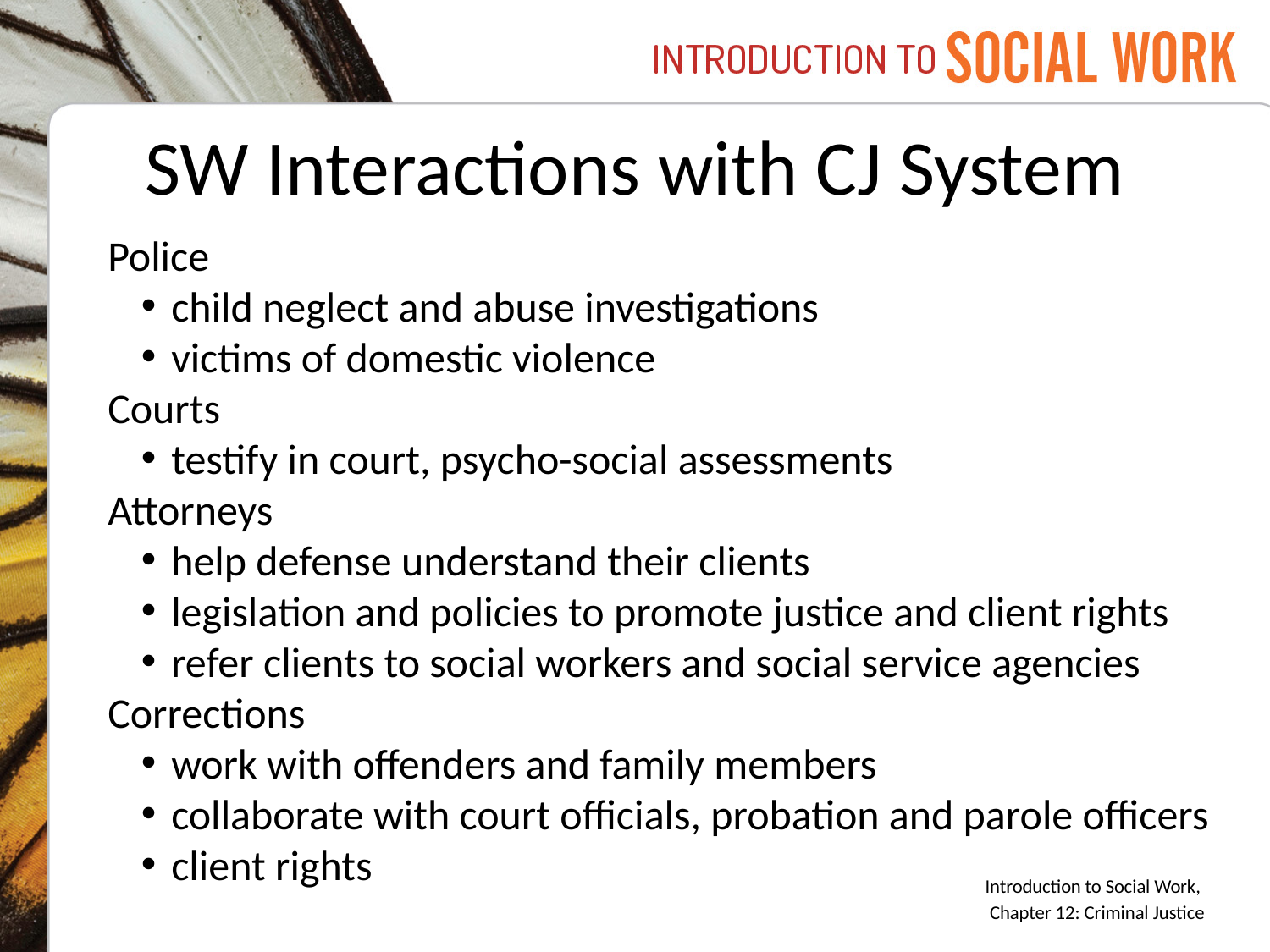

# SW Interactions with CJ System
Police
child neglect and abuse investigations
victims of domestic violence
Courts
testify in court, psycho-social assessments
Attorneys
help defense understand their clients
legislation and policies to promote justice and client rights
refer clients to social workers and social service agencies
Corrections
work with offenders and family members
collaborate with court officials, probation and parole officers
client rights

Introduction to Social Work,
Chapter 12: Criminal Justice